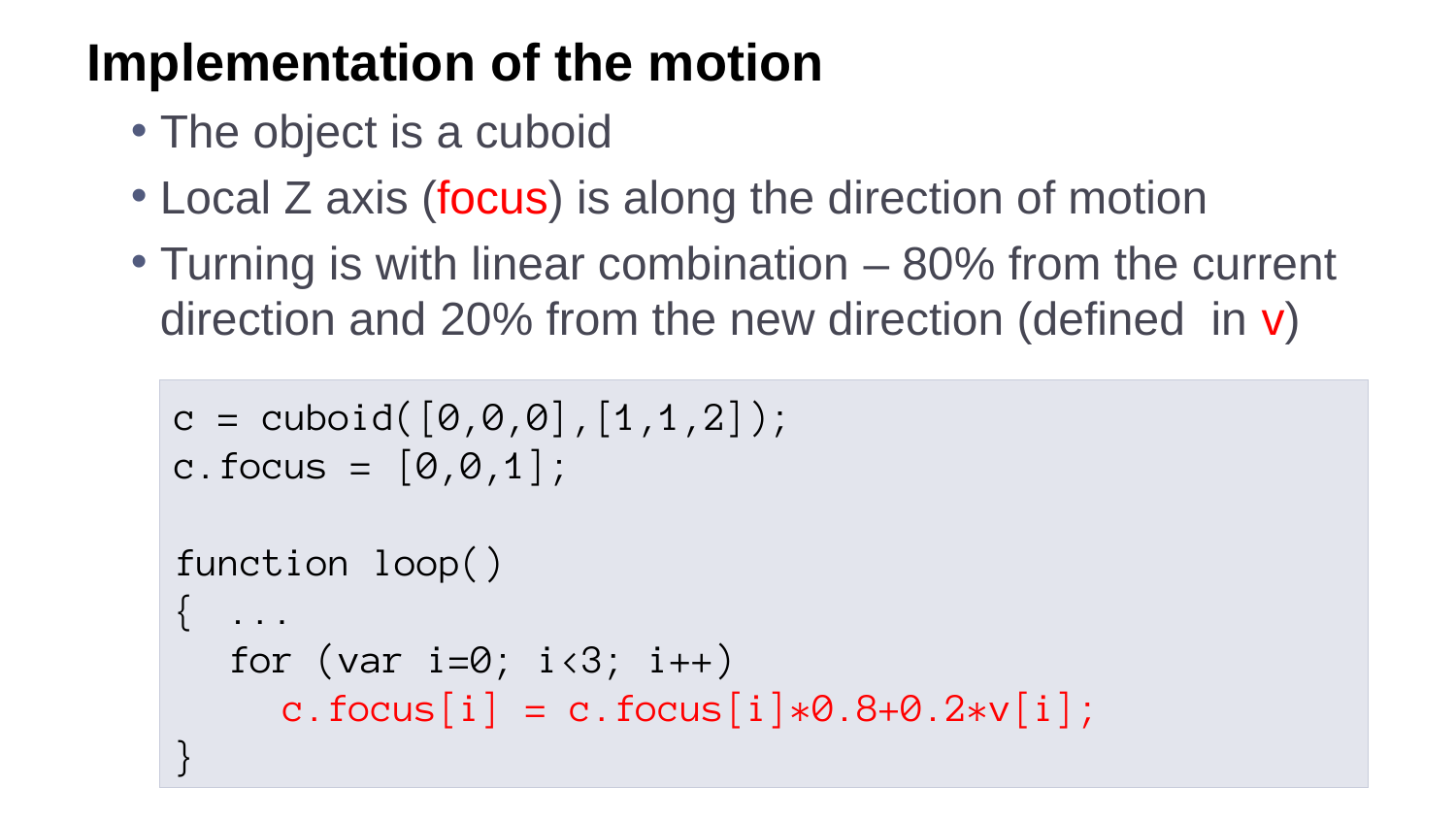

Implementation of the motion
The object is a cuboid
Local Z axis (focus) is along the direction of motion
Turning is with linear combination – 80% from the current direction and 20% from the new direction (defined  in v)
c = cuboid([0,0,0],[1,1,2]);
c.focus = [0,0,1];

function loop()
{	...
	for (var i=0; i<3; i++)
		c.focus[i] = c.focus[i]*0.8+0.2*v[i];
}